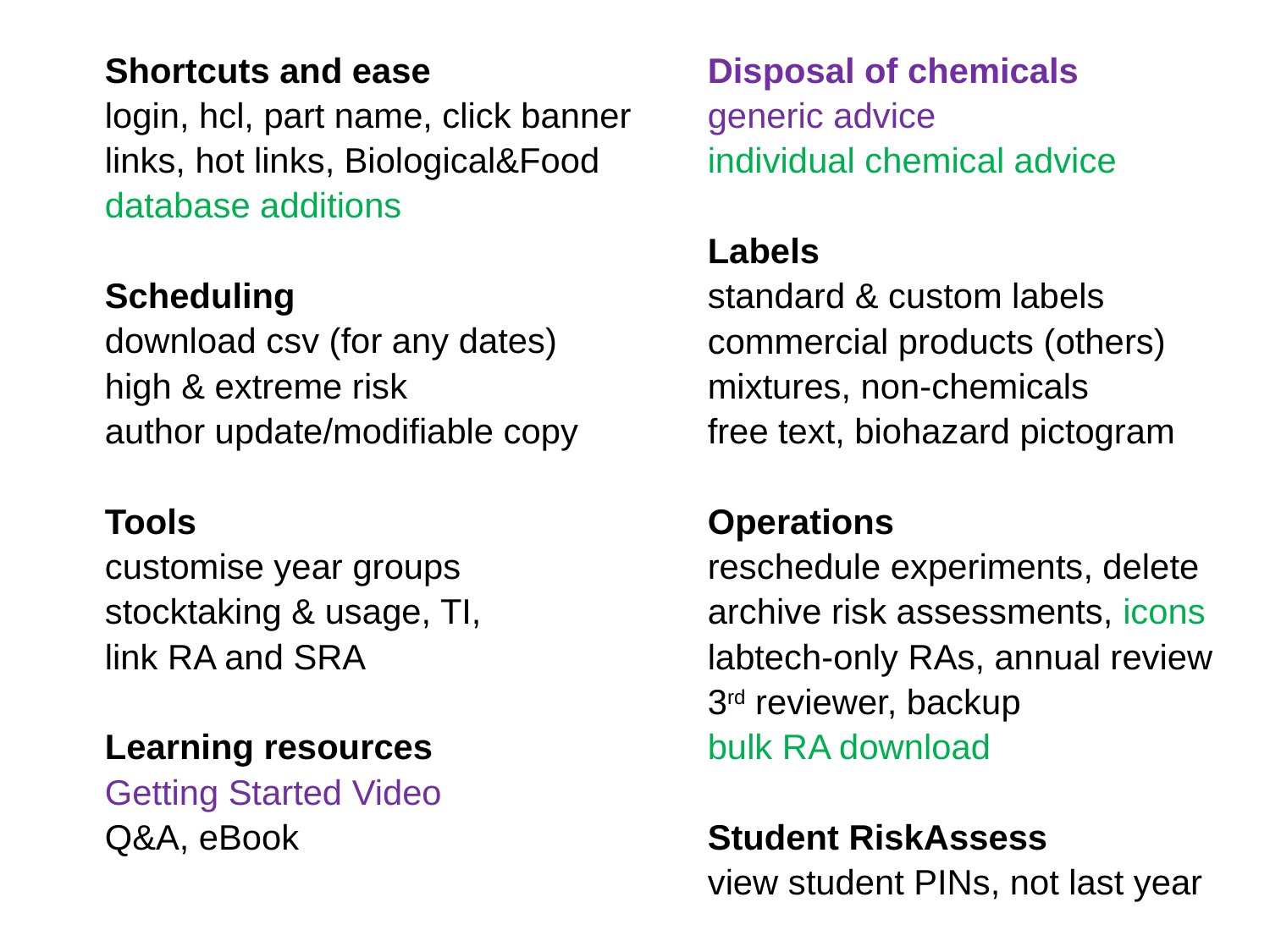

Shortcuts and ease
login, hcl, part name, click banner
links, hot links, Biological&Food
database additions

Scheduling
download csv (for any dates)
high & extreme risk
author update/modifiable copy

Tools
customise year groups
stocktaking & usage, TI,
link RA and SRA

Learning resources
Getting Started Video
Q&A, eBook

Disposal of chemicals
generic advice
individual chemical advice

Labels
standard & custom labels
commercial products (others)
mixtures, non-chemicals
free text, biohazard pictogram

Operations
reschedule experiments, delete
archive risk assessments, icons
labtech-only RAs, annual review
3rd reviewer, backup
bulk RA download

Student RiskAssess
view student PINs, not last year